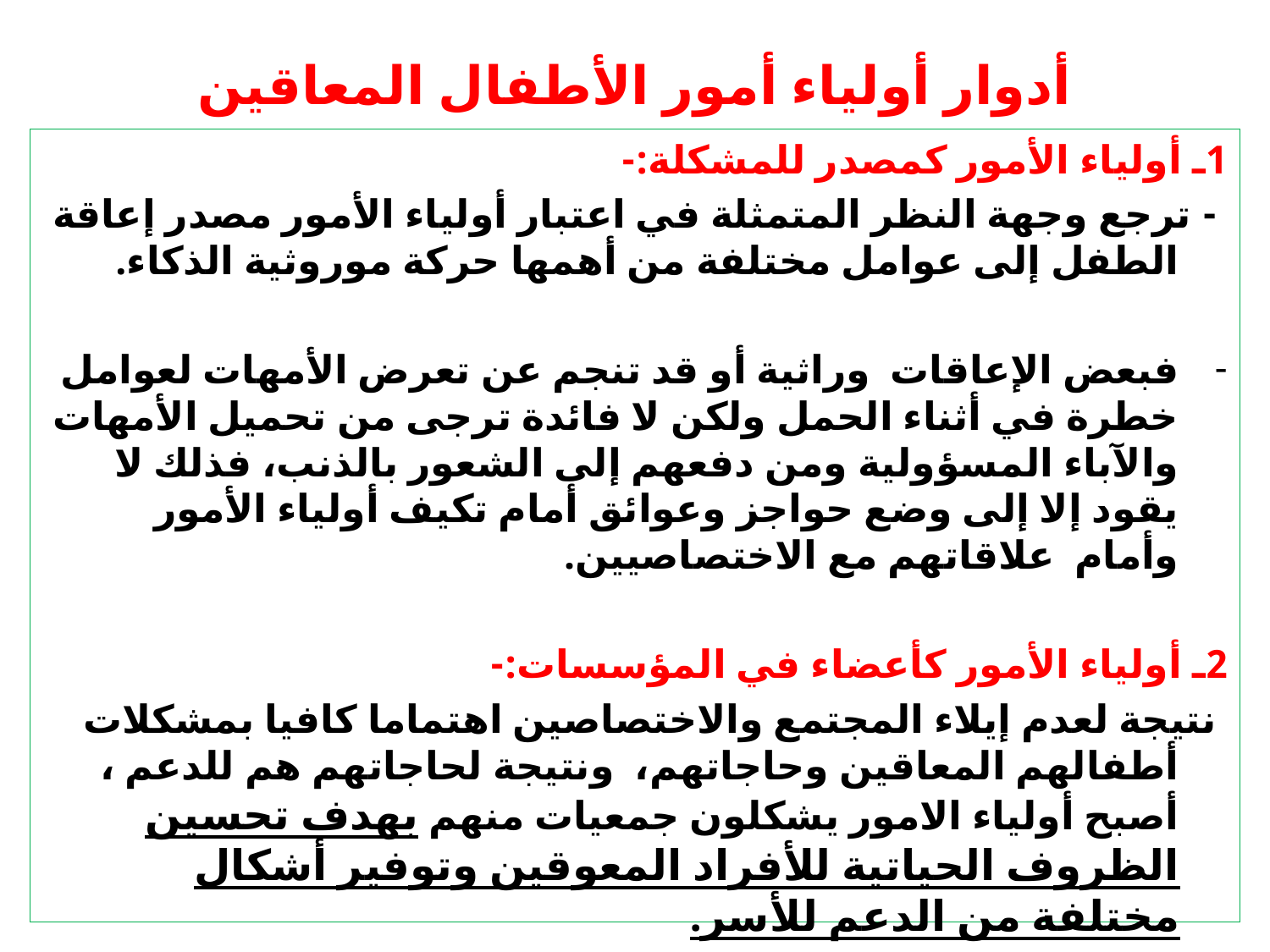

# أدوار أولياء أمور الأطفال المعاقين
1ـ أولياء الأمور كمصدر للمشكلة:-
 - ترجع وجهة النظر المتمثلة في اعتبار أولياء الأمور مصدر إعاقة الطفل إلى عوامل مختلفة من أهمها حركة موروثية الذكاء.

فبعض الإعاقات  وراثية أو قد تنجم عن تعرض الأمهات لعوامل خطرة في أثناء الحمل ولكن لا فائدة ترجى من تحميل الأمهات والآباء المسؤولية ومن دفعهم إلى الشعور بالذنب، فذلك لا يقود إلا إلى وضع حواجز وعوائق أمام تكيف أولياء الأمور وأمام  علاقاتهم مع الاختصاصيين.

2ـ أولياء الأمور كأعضاء في المؤسسات:-
 نتيجة لعدم إيلاء المجتمع والاختصاصين اهتماما كافيا بمشكلات أطفالهم المعاقين وحاجاتهم،  ونتيجة لحاجاتهم هم للدعم ، أصبح أولياء الامور يشكلون جمعيات منهم بهدف تحسين الظروف الحياتية للأفراد المعوقين وتوفير أشكال مختلفة من الدعم للأسر.